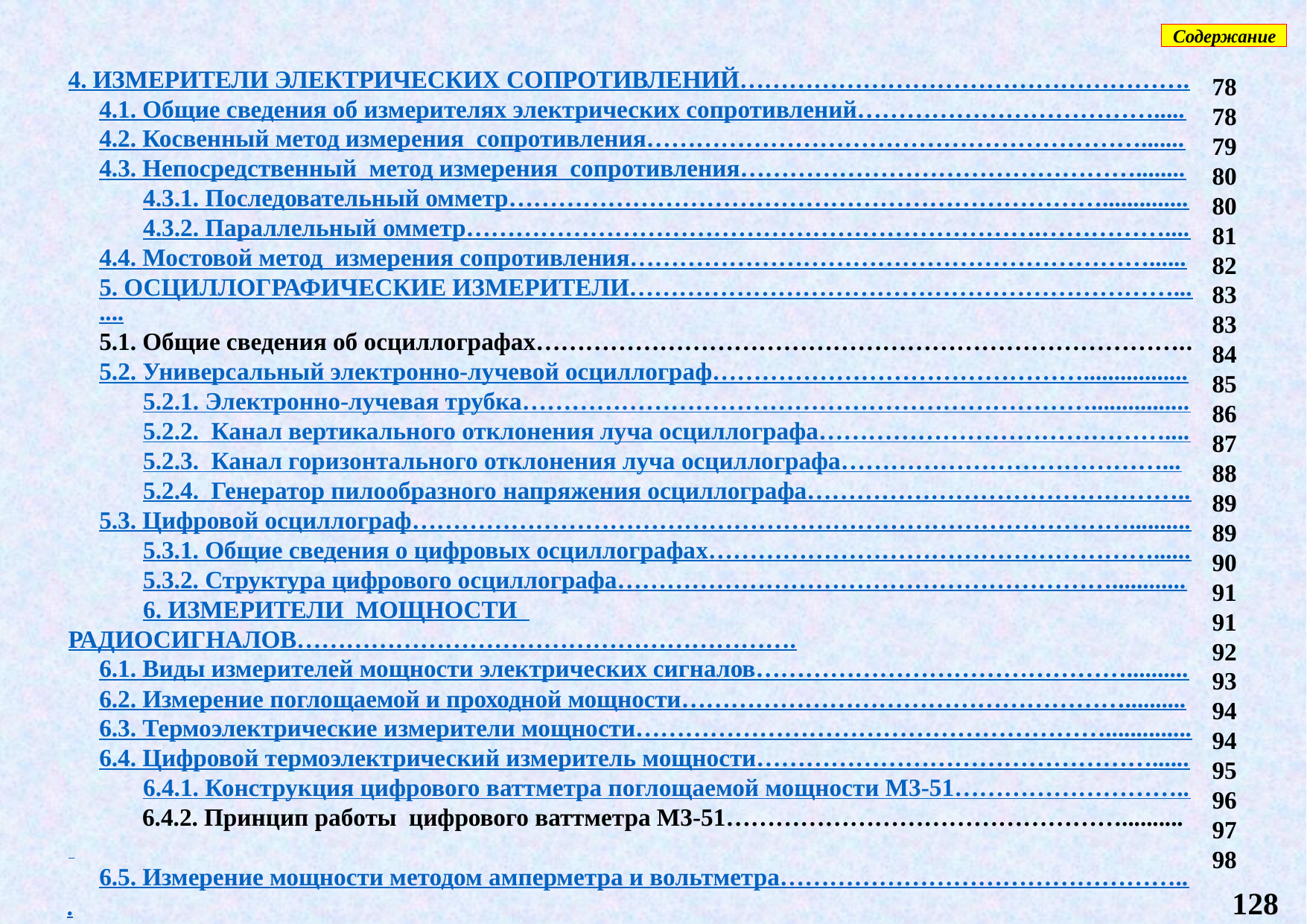

Содержание
4. ИЗМЕРИТЕЛИ ЭЛЕКТРИЧЕСКИХ СОПРОТИВЛЕНИЙ……………………………………………….
4.1. Общие сведения об измерителях электрических сопротивлений……………………………….....
4.2. Косвенный метод измерения  сопротивления…………………………………………………….......
4.3. Непосредственный  метод измерения  сопротивления…………………………………………........
4.3.1. Последовательный омметр………………………………………………………………..............
4.3.2. Параллельный омметр…………………………………………………………….……………....
4.4. Мостовой метод  измерения сопротивления………………………………………………………......
5. ОСЦИЛЛОГРАФИЧЕСКИЕ ИЗМЕРИТЕЛИ………………………………………………………….......
5.1. Общие сведения об осциллографах……………………………………………………………………..
5.2. Универсальный электронно-лучевой осциллограф……………………………………….................
5.2.1. Электронно-лучевая трубка……………………………………………………………................
5.2.2.  Канал вертикального отклонения луча осциллографа……………………………………....
5.2.3.  Канал горизонтального отклонения луча осциллографа…………………………………...
5.2.4.  Генератор пилообразного напряжения осциллографа………………………………………..
5.3. Цифровой осциллограф……………………………………………………………………………..........
5.3.1. Общие сведения о цифровых осциллографах………………………………………………......
5.3.2. Структура цифрового осциллографа……………………………………………………............
6. ИЗМЕРИТЕЛИ  МОЩНОСТИ  РАДИОСИГНАЛОВ…………………………………………………….
6.1. Виды измерителей мощности электрических сигналов………………………………………..........
6.2. Измерение поглощаемой и проходной мощности………………………………………………..........
6.3. Термоэлектрические измерители мощности…………………………………………………..............
6.4. Цифровой термоэлектрический измеритель мощности…………………………………………......
6.4.1. Конструкция цифрового ваттметра поглощаемой мощности М3-51………………………..
       6.4.2. Принцип работы  цифрового ваттметра М3-51…………………………………………..........
6.5. Измерение мощности методом амперметра и вольтметра…………………………………………...
6.6.  Измерение мощности амперметром при известном сопротивлении нагрузки…………………....
6.7.  Измерение мощности вольтметром  при известном сопротивлении нагрузки…………………...
78
78
79
80
80
81
82
83
83
84
85
86
87
88
89
89
90
91
91
92
93
94
94
95
96
97
98
128